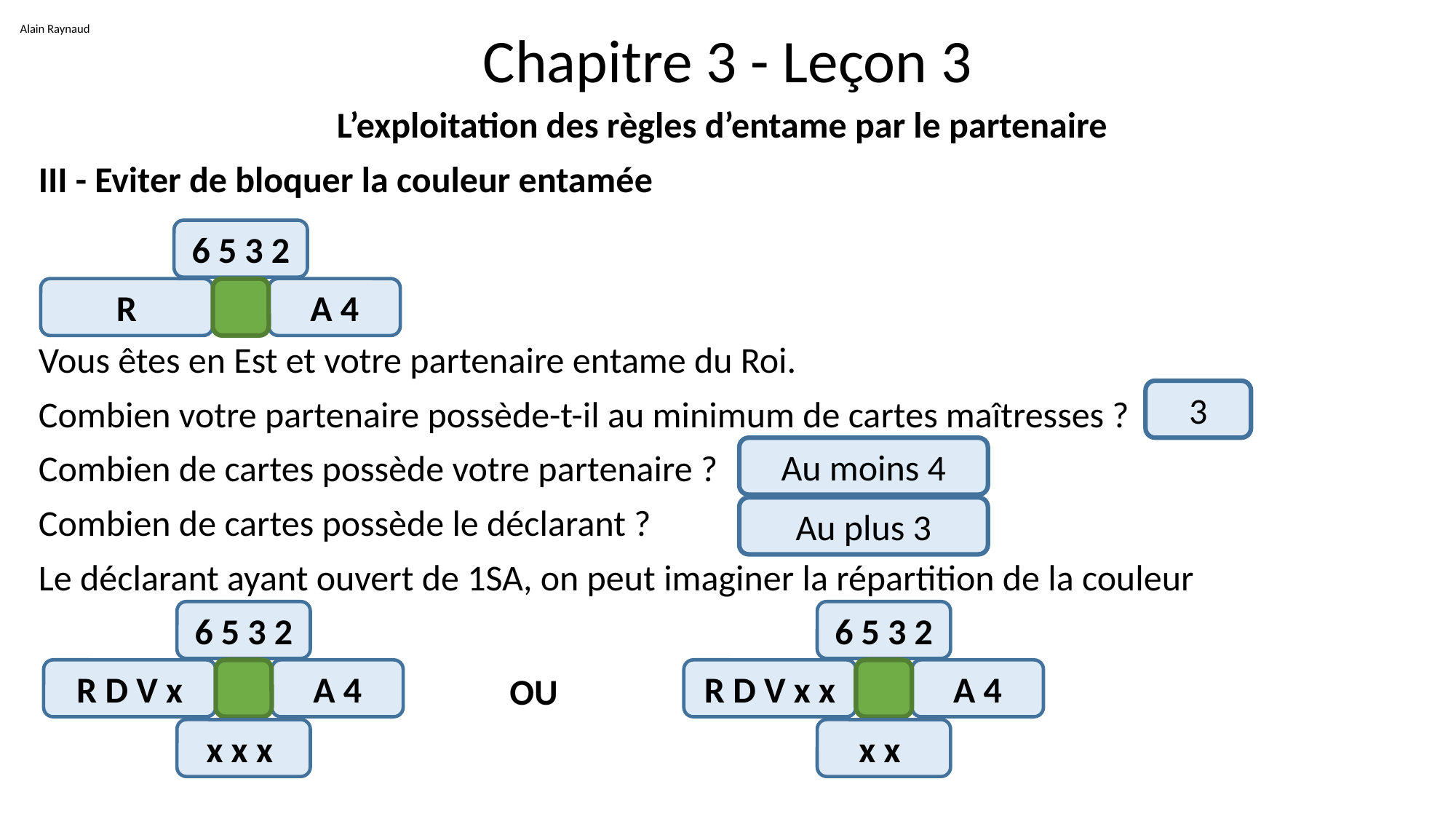

Alain Raynaud
# Chapitre 3 - Leçon 3
L’exploitation des règles d’entame par le partenaire
III - Eviter de bloquer la couleur entamée

Vous êtes en Est et votre partenaire entame du Roi.
Combien votre partenaire possède-t-il au minimum de cartes maîtresses ?
Combien de cartes possède votre partenaire ?
Combien de cartes possède le déclarant ?
Le déclarant ayant ouvert de 1SA, on peut imaginer la répartition de la couleur

6 5 3 2
R

A 4
3
Au moins 4
Au plus 3
6 5 3 2
R D V x

A 4
x x x
6 5 3 2
R D V x x

A 4
x x
OU